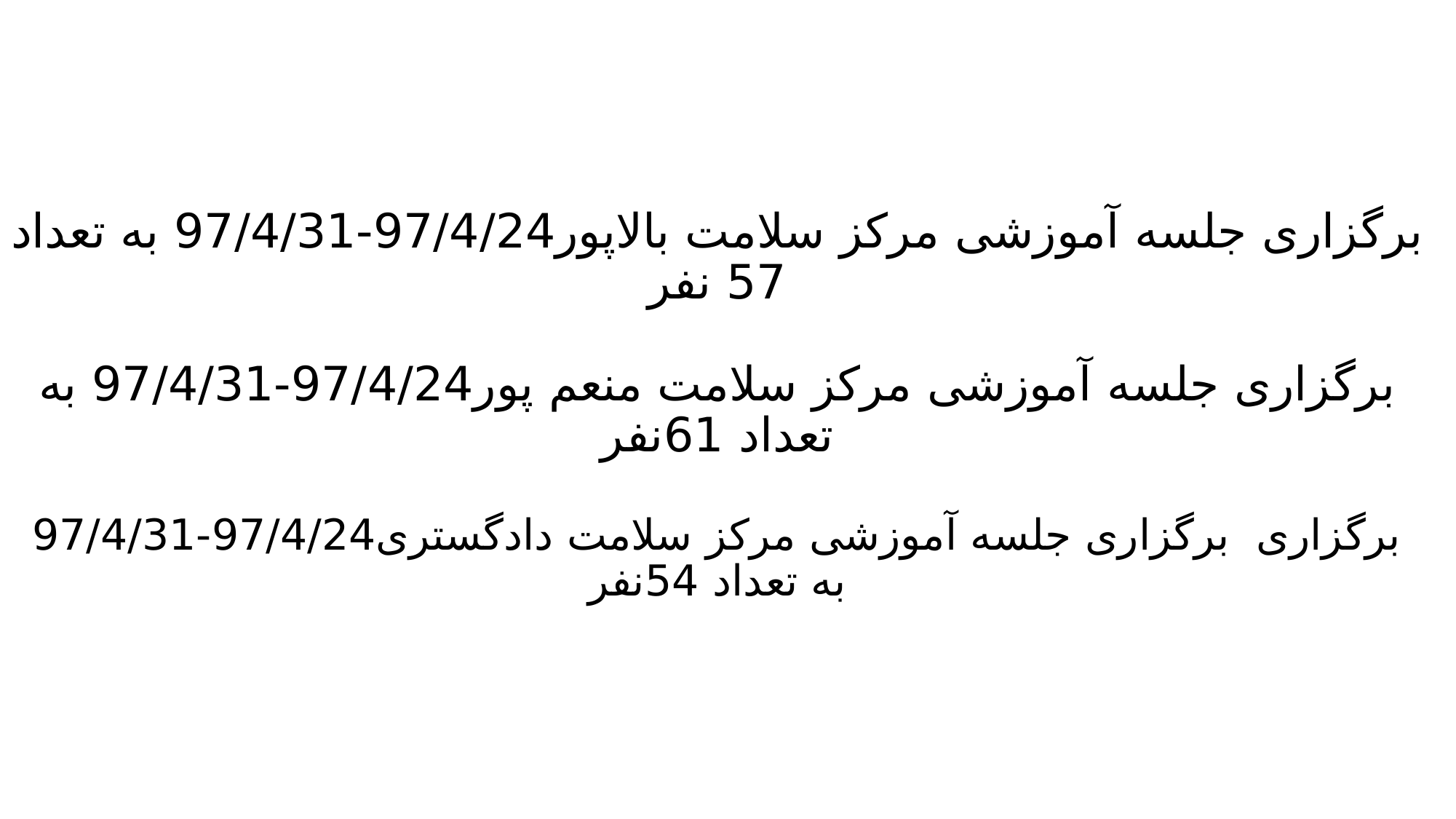

# برگزاری جلسه آموزشی مرکز سلامت بالاپور97/4/24-97/4/31 به تعداد 57 نفر برگزاری جلسه آموزشی مرکز سلامت منعم پور97/4/24-97/4/31 به تعداد 61نفر برگزاری  برگزاری جلسه آموزشی مرکز سلامت دادگستری97/4/24-97/4/31 به تعداد 54نفر